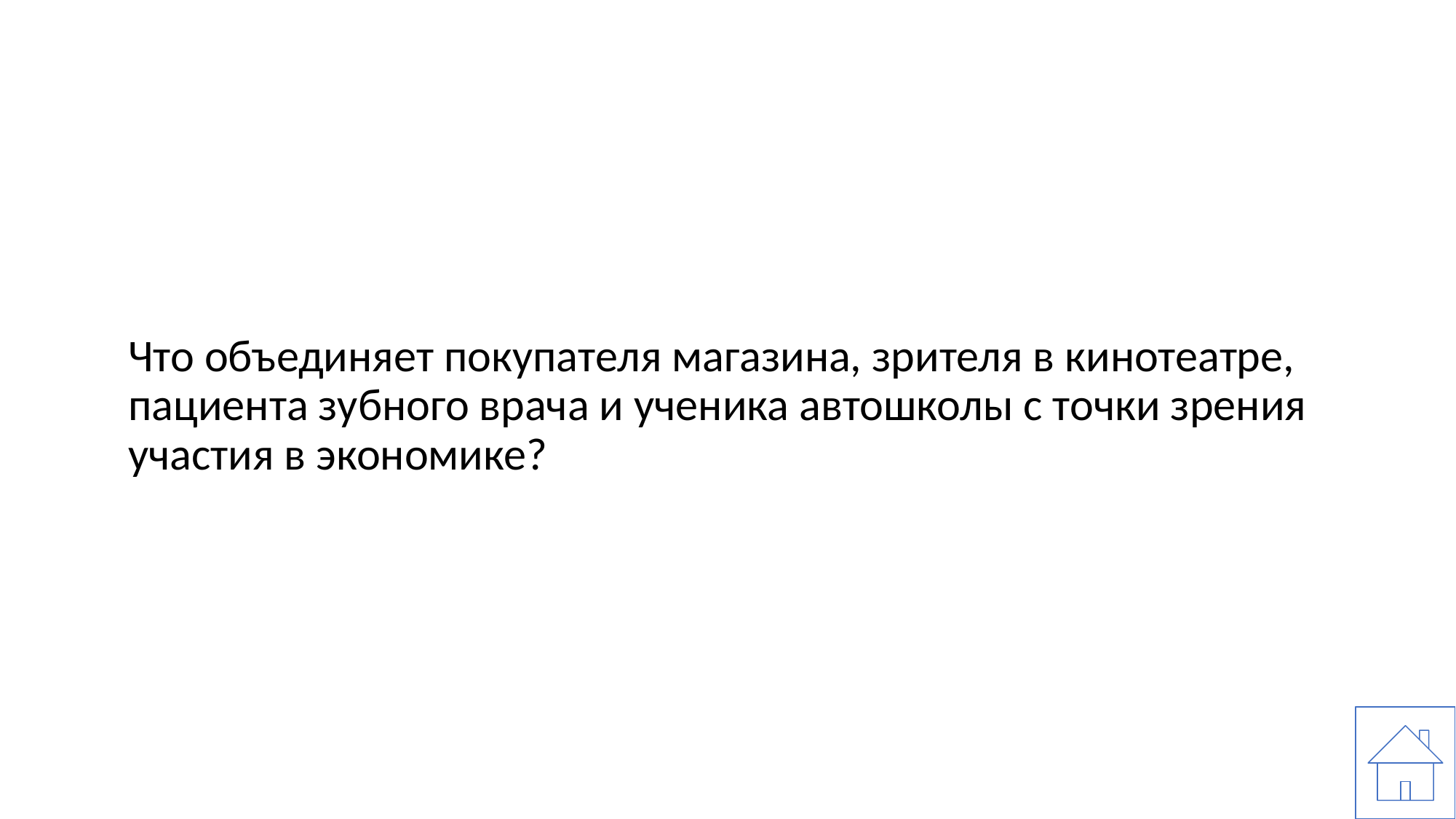

# Что объединяет покупателя магазина, зрителя в кинотеатре, пациента зубного врача и ученика автошколы с точки зрения участия в экономике?